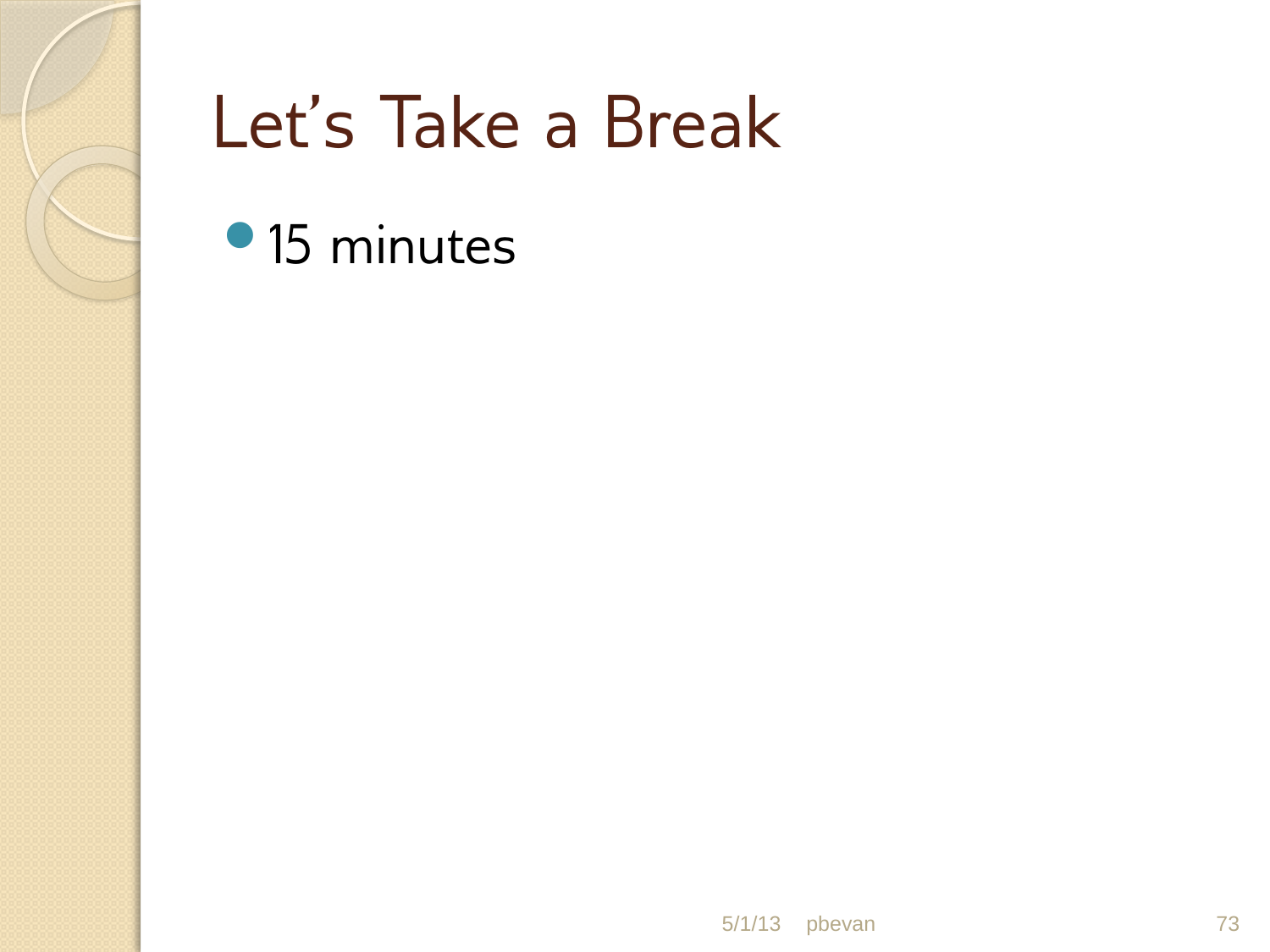

# Let’s Take a Break
15 minutes
5/1/13
pbevan
73